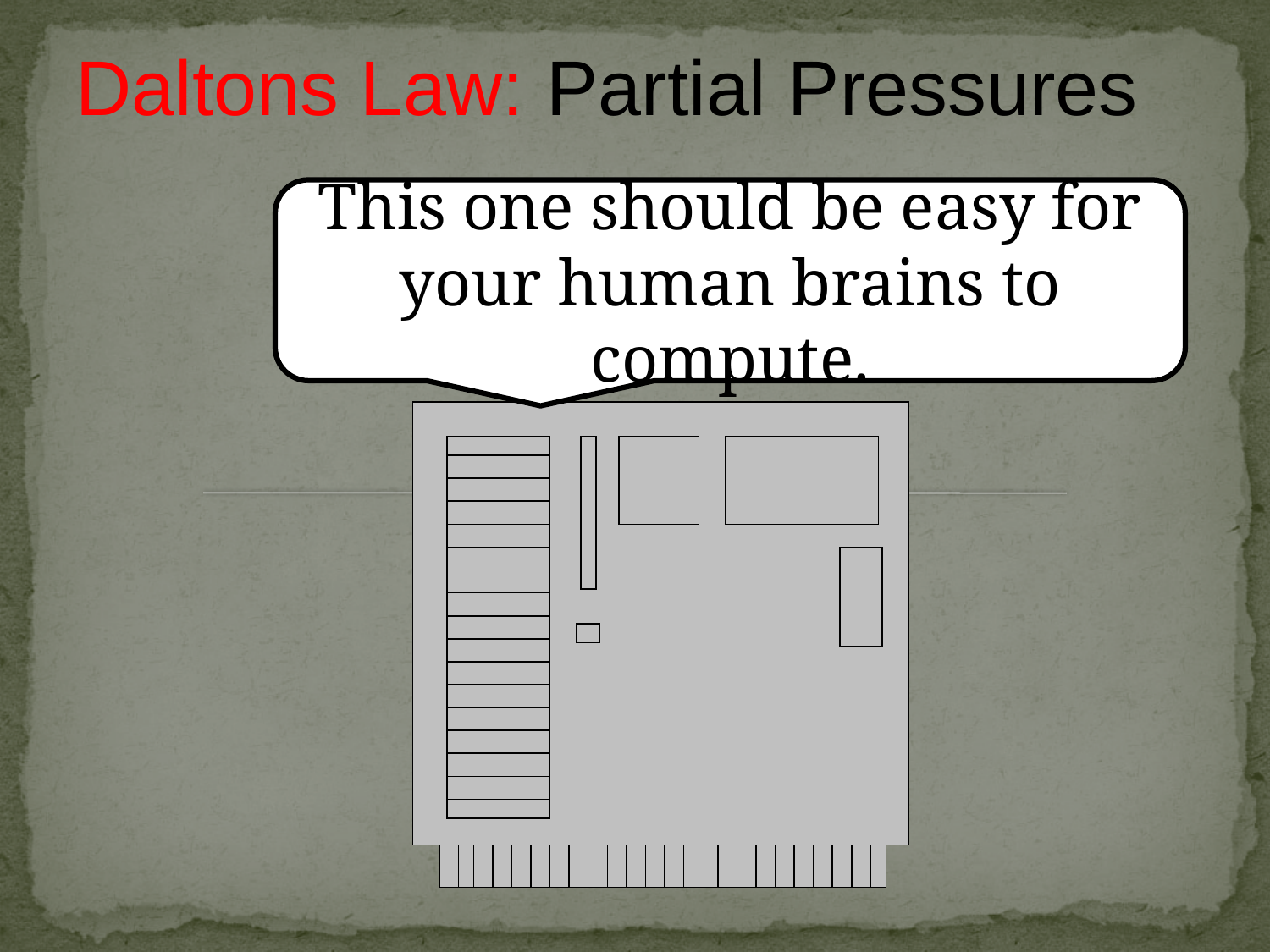

Daltons Law: Partial Pressures
This one should be easy for your human brains to compute.